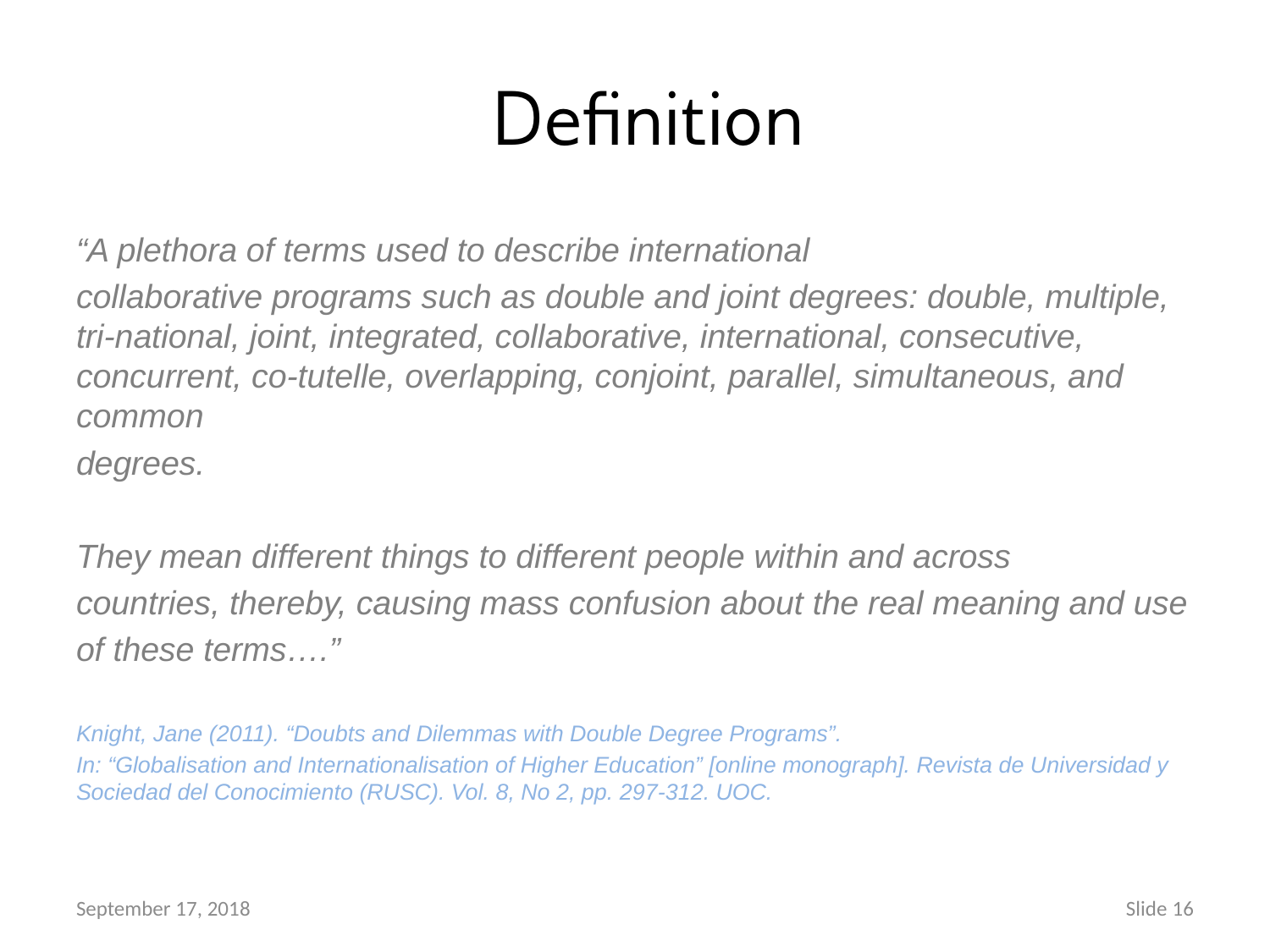

# Definition
“A plethora of terms used to describe international
collaborative programs such as double and joint degrees: double, multiple, tri-national, joint, integrated, collaborative, international, consecutive, concurrent, co-tutelle, overlapping, conjoint, parallel, simultaneous, and common
degrees.

They mean different things to different people within and across
countries, thereby, causing mass confusion about the real meaning and use
of these terms….”

Knight, Jane (2011). “Doubts and Dilemmas with Double Degree Programs”.
In: “Globalisation and Internationalisation of Higher Education” [online monograph]. Revista de Universidad y Sociedad del Conocimiento (RUSC). Vol. 8, No 2, pp. 297-312. UOC.
September 17, 2018
Slide 16